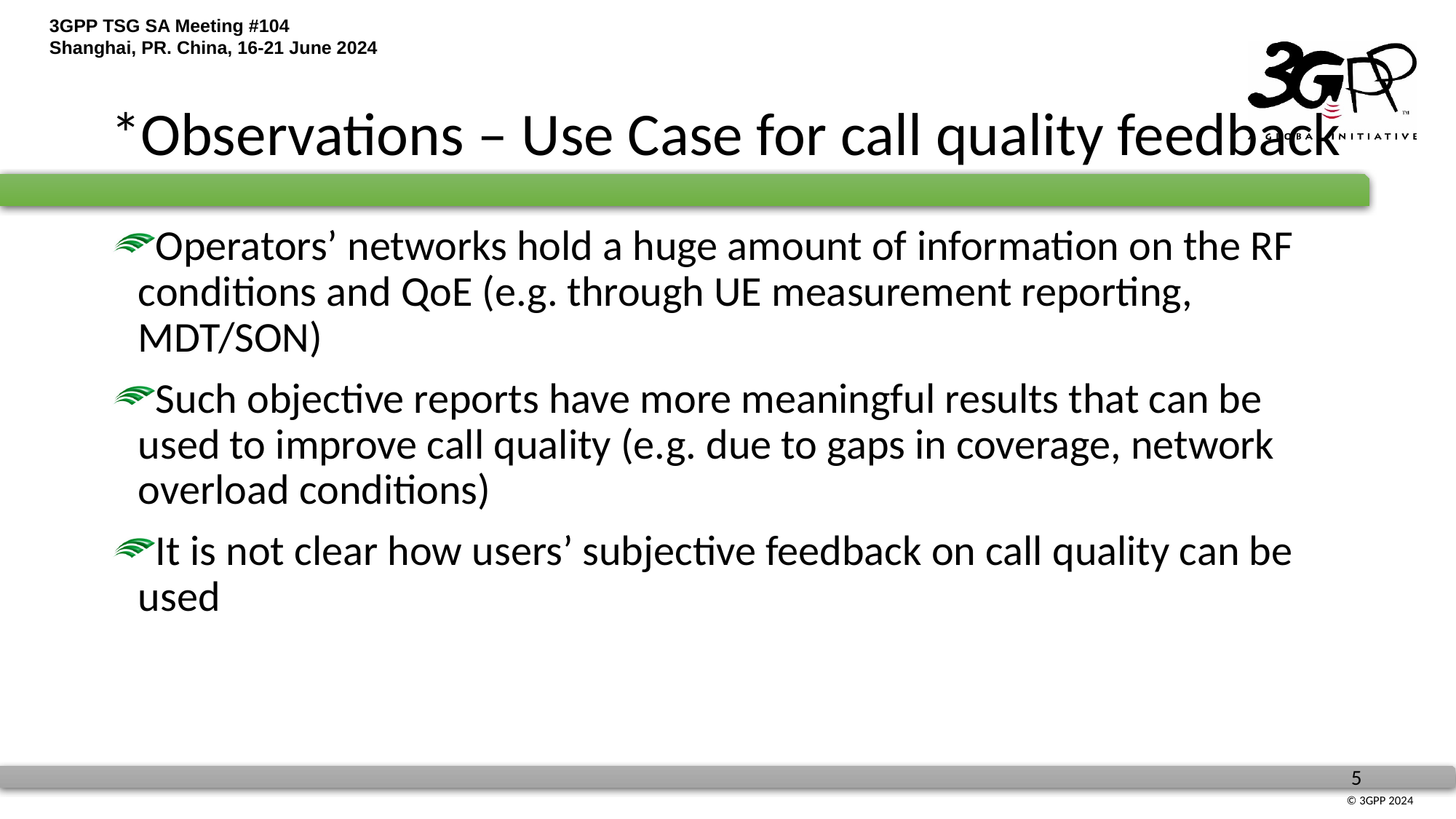

# *Observations – Use Case for call quality feedback
Operators’ networks hold a huge amount of information on the RF conditions and QoE (e.g. through UE measurement reporting, MDT/SON)
Such objective reports have more meaningful results that can be used to improve call quality (e.g. due to gaps in coverage, network overload conditions)
It is not clear how users’ subjective feedback on call quality can be used